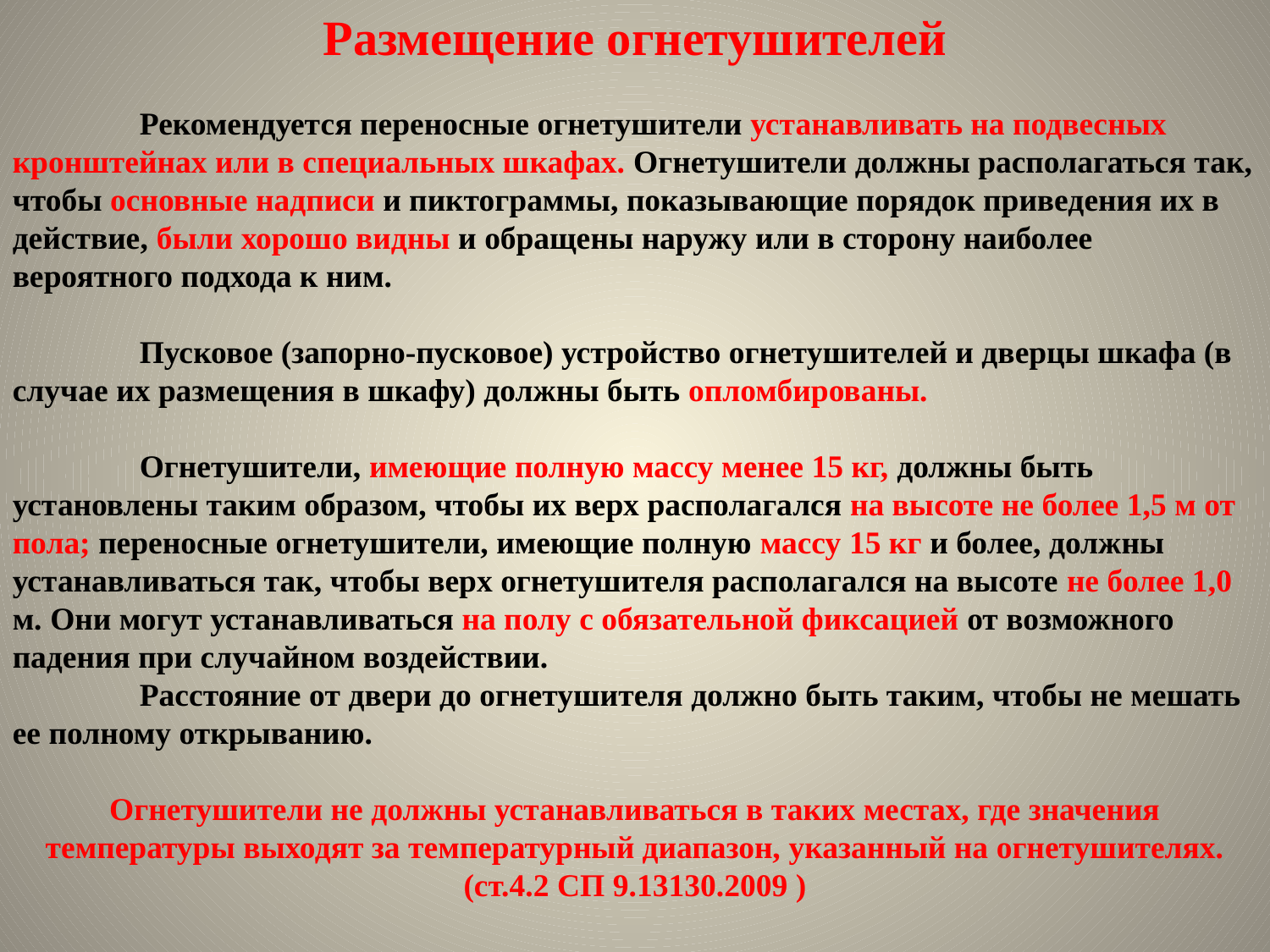

Размещение огнетушителей

	Рекомендуется переносные огнетушители устанавливать на подвесных кронштейнах или в специальных шкафах. Огнетушители должны располагаться так, чтобы основные надписи и пиктограммы, показывающие порядок приведения их в действие, были хорошо видны и обращены наружу или в сторону наиболее вероятного подхода к ним.

	Пусковое (запорно-пусковое) устройство огнетушителей и дверцы шкафа (в случае их размещения в шкафу) должны быть опломбированы.

	Огнетушители, имеющие полную массу менее 15 кг, должны быть установлены таким образом, чтобы их верх располагался на высоте не более 1,5 м от пола; переносные огнетушители, имеющие полную массу 15 кг и более, должны устанавливаться так, чтобы верх огнетушителя располагался на высоте не более 1,0 м. Они могут устанавливаться на полу с обязательной фиксацией от возможного падения при случайном воздействии.
	Расстояние от двери до огнетушителя должно быть таким, чтобы не мешать ее полному открыванию.

Огнетушители не должны устанавливаться в таких местах, где значения температуры выходят за температурный диапазон, указанный на огнетушителях. (ст.4.2 СП 9.13130.2009 )